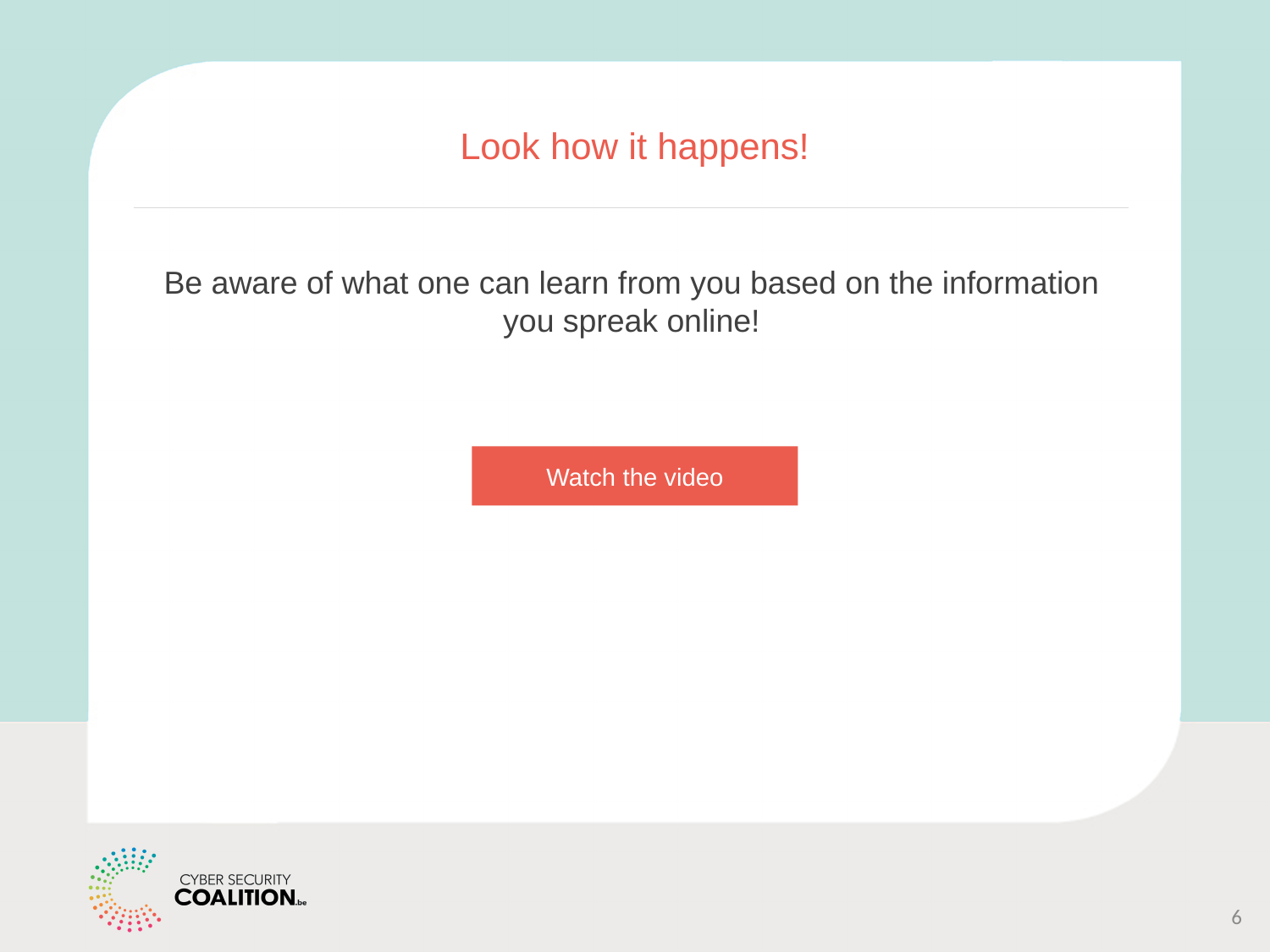

# Look how it happens!
Be aware of what one can learn from you based on the information you spreak online!
Watch the video
6